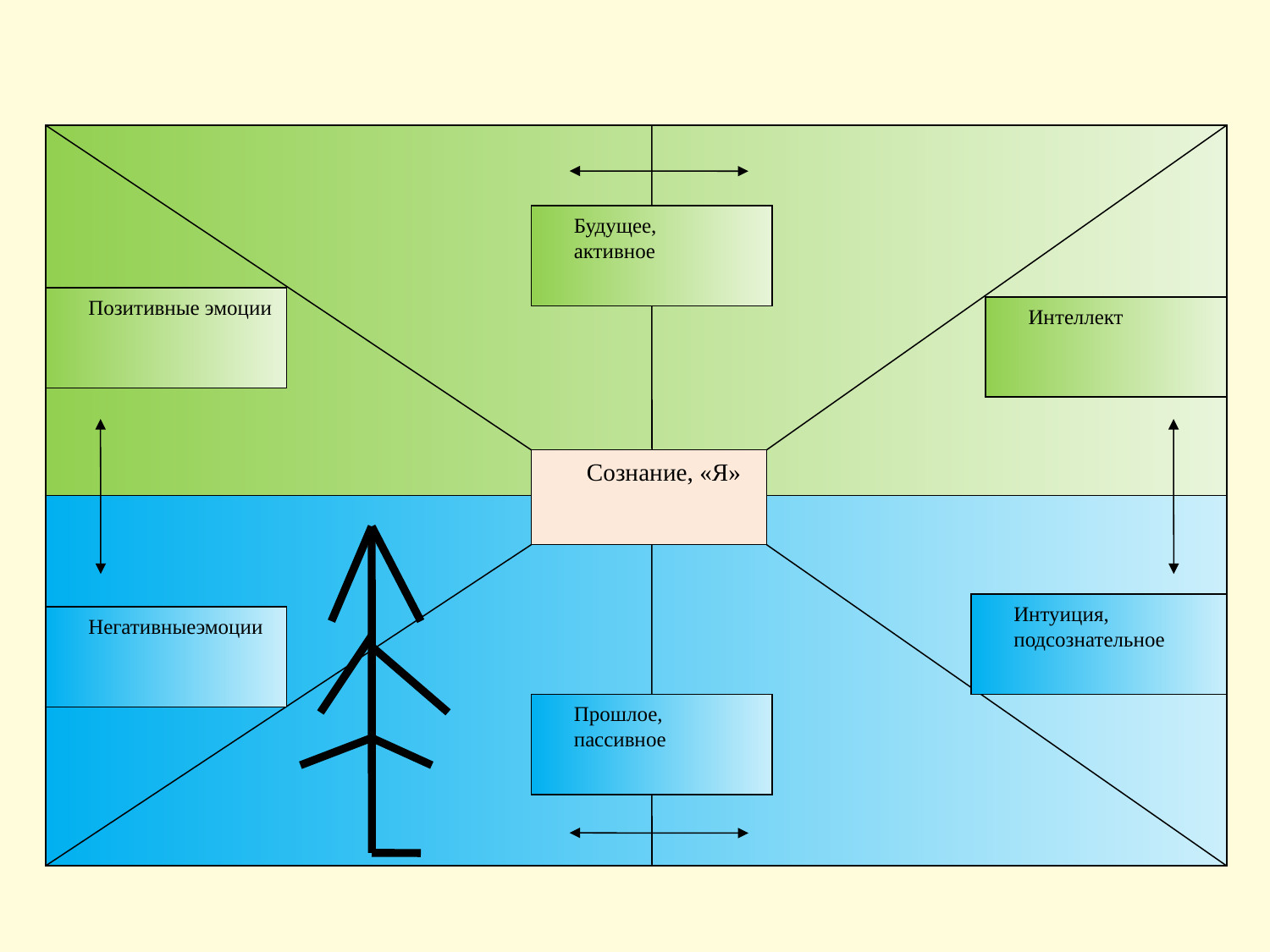

Будущее,
активное

Позитивные эмоции

Интеллект

Сознание, «Я»

Интуиция,
подсознательное

Негативныеэмоции

Прошлое,
пассивное